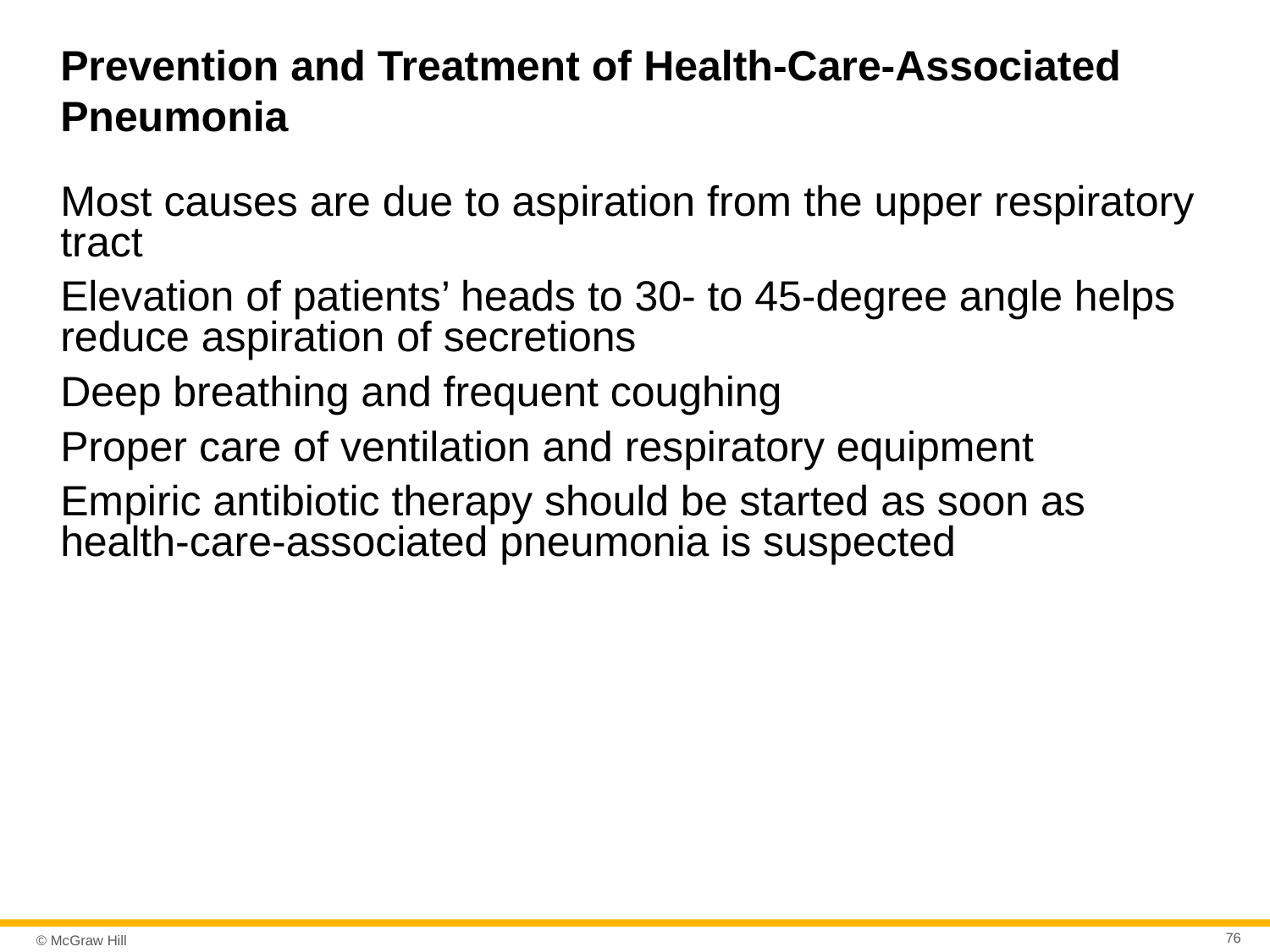

# Prevention and Treatment of Health-Care-Associated Pneumonia
Most causes are due to aspiration from the upper respiratory tract
Elevation of patients’ heads to 30- to 45-degree angle helps reduce aspiration of secretions
Deep breathing and frequent coughing
Proper care of ventilation and respiratory equipment
Empiric antibiotic therapy should be started as soon as health-care-associated pneumonia is suspected